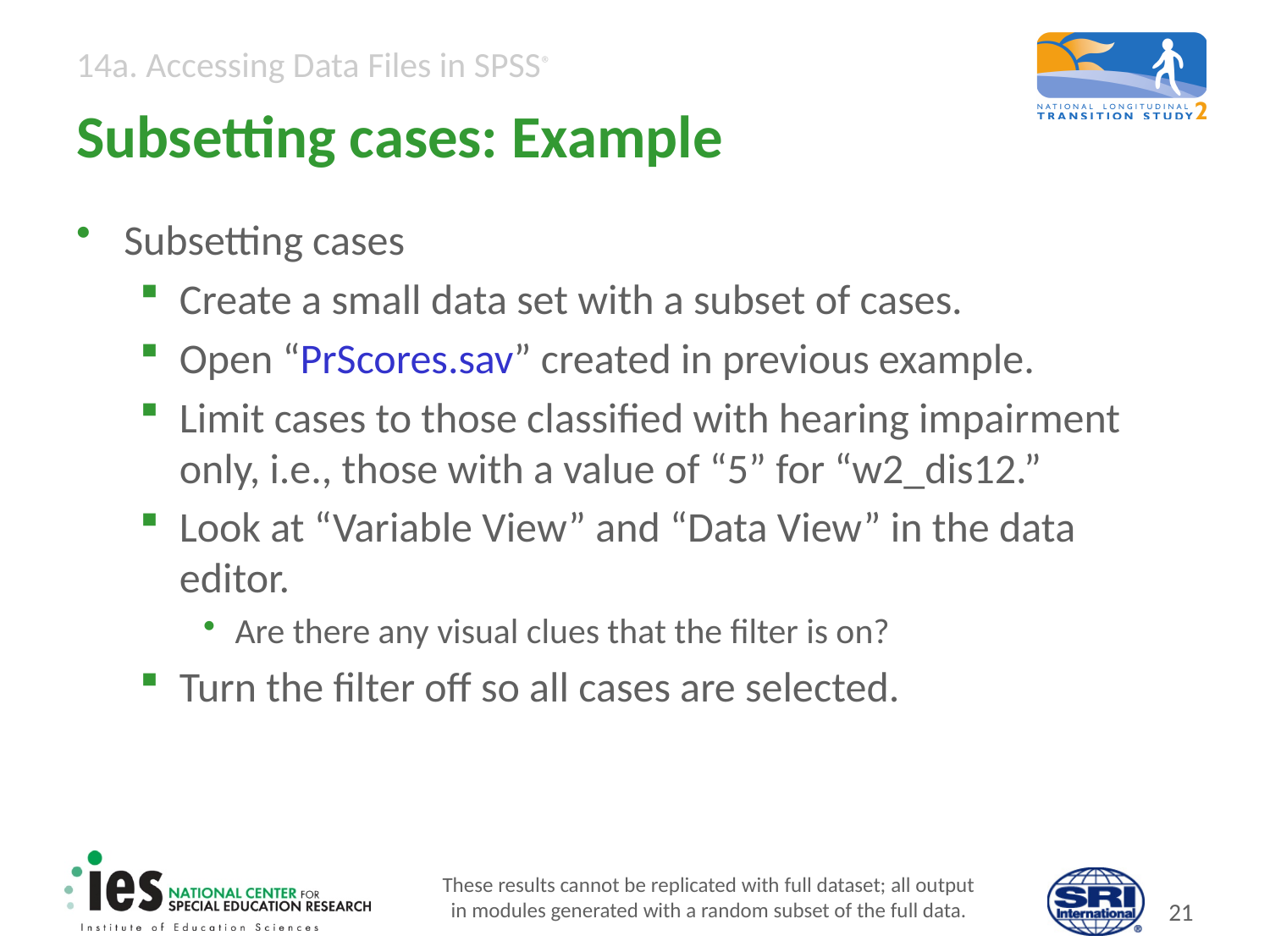

# Subsetting cases: Example
Subsetting cases
Create a small data set with a subset of cases.
Open “PrScores.sav” created in previous example.
Limit cases to those classified with hearing impairment only, i.e., those with a value of “5” for “w2_dis12.”
Look at “Variable View” and “Data View” in the data editor.
Are there any visual clues that the filter is on?
Turn the filter off so all cases are selected.
These results cannot be replicated with full dataset; all output
in modules generated with a random subset of the full data.
21